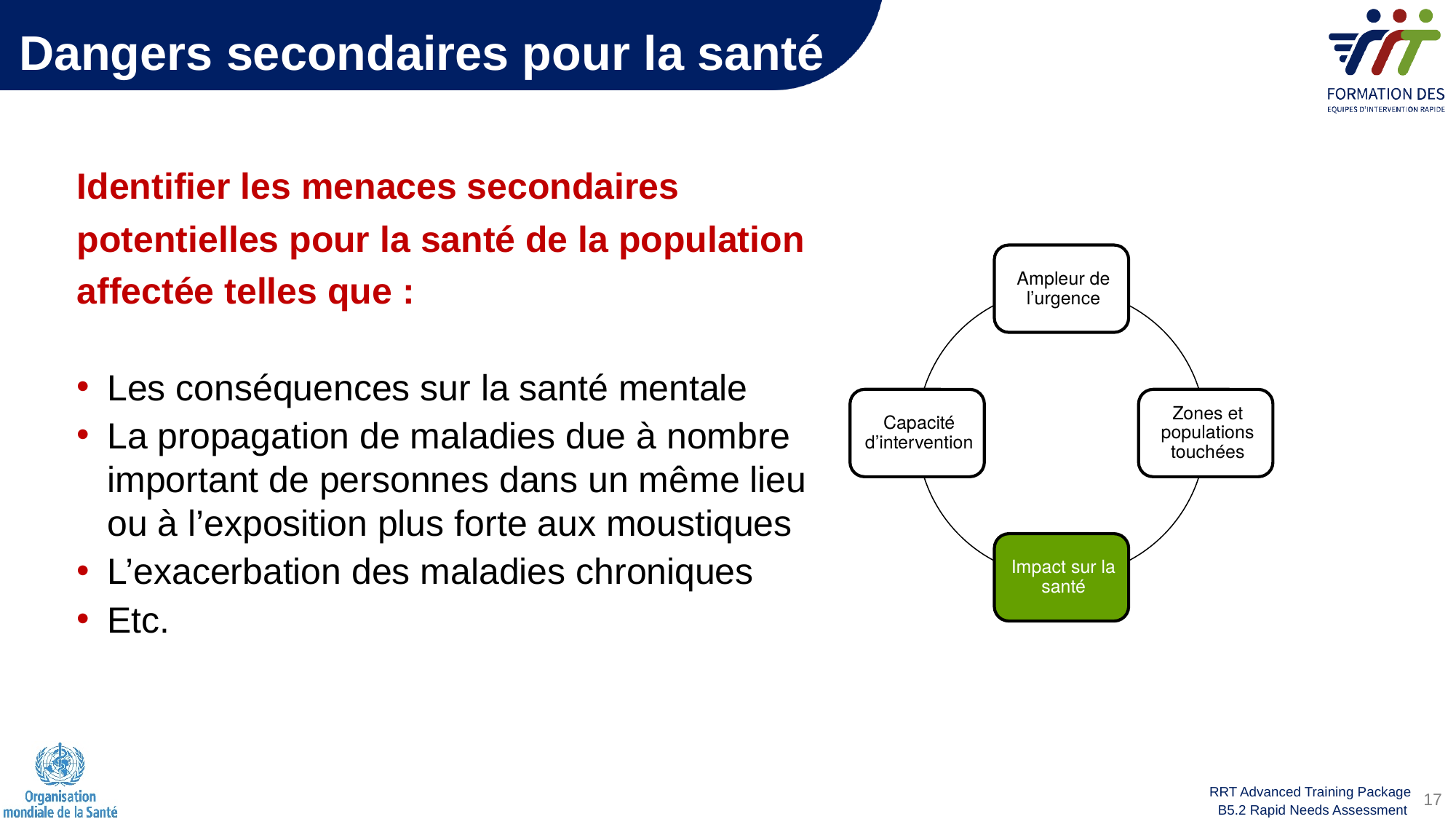

Dangers secondaires pour la santé
Identifier les menaces secondaires potentielles pour la santé de la population affectée telles que :

Les conséquences sur la santé mentale
La propagation de maladies due à nombre important de personnes dans un même lieu ou à l’exposition plus forte aux moustiques
L’exacerbation des maladies chroniques
Etc.
Ampleur de l’urgence
Zones et populations touchées
Impact sur la santé
Capacité d’intervention